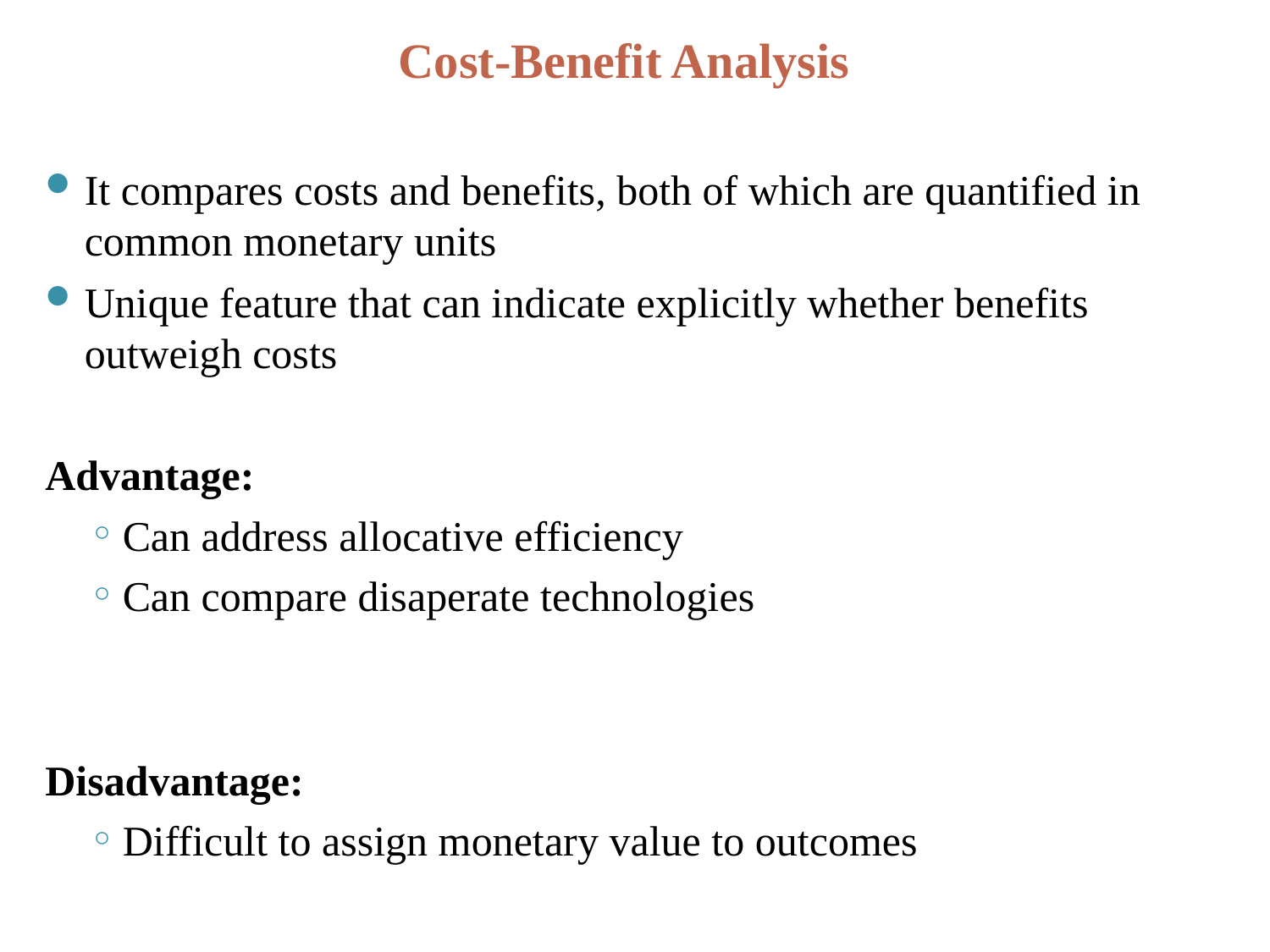

# Cost-Benefit Analysis

It compares costs and benefits, both of which are quantified in common monetary units
Unique feature that can indicate explicitly whether benefits outweigh costs

Advantage:
Can address allocative efficiency
Can compare disaperate technologies

Disadvantage:
Difficult to assign monetary value to outcomes